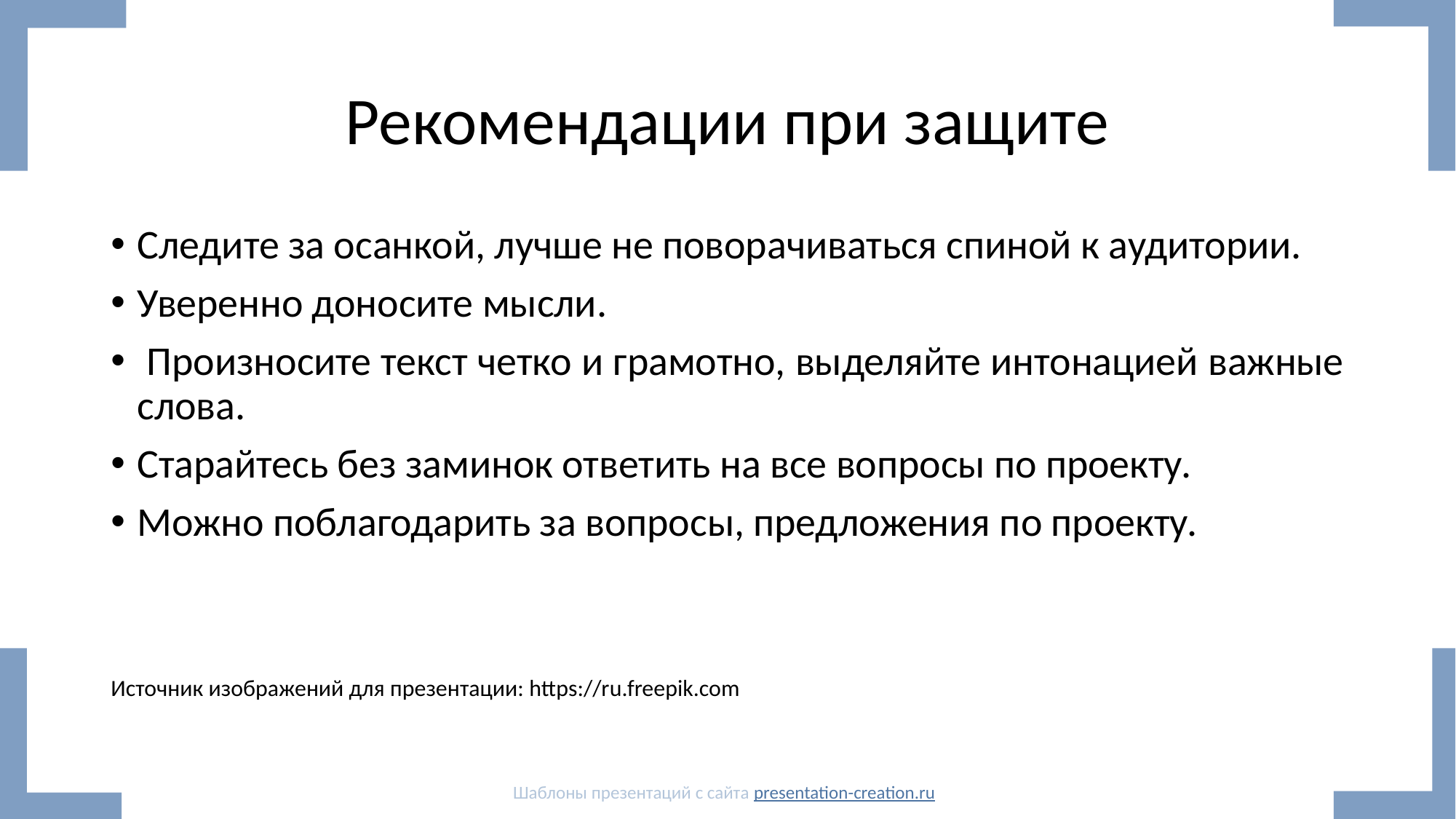

# Рекомендации при защите
Следите за осанкой, лучше не поворачиваться спиной к аудитории.
Уверенно доносите мысли.
 Произносите текст четко и грамотно, выделяйте интонацией важные слова.
Старайтесь без заминок ответить на все вопросы по проекту.
Можно поблагодарить за вопросы, предложения по проекту.

Источник изображений для презентации: https://ru.freepik.com
Шаблоны презентаций с сайта presentation-creation.ru